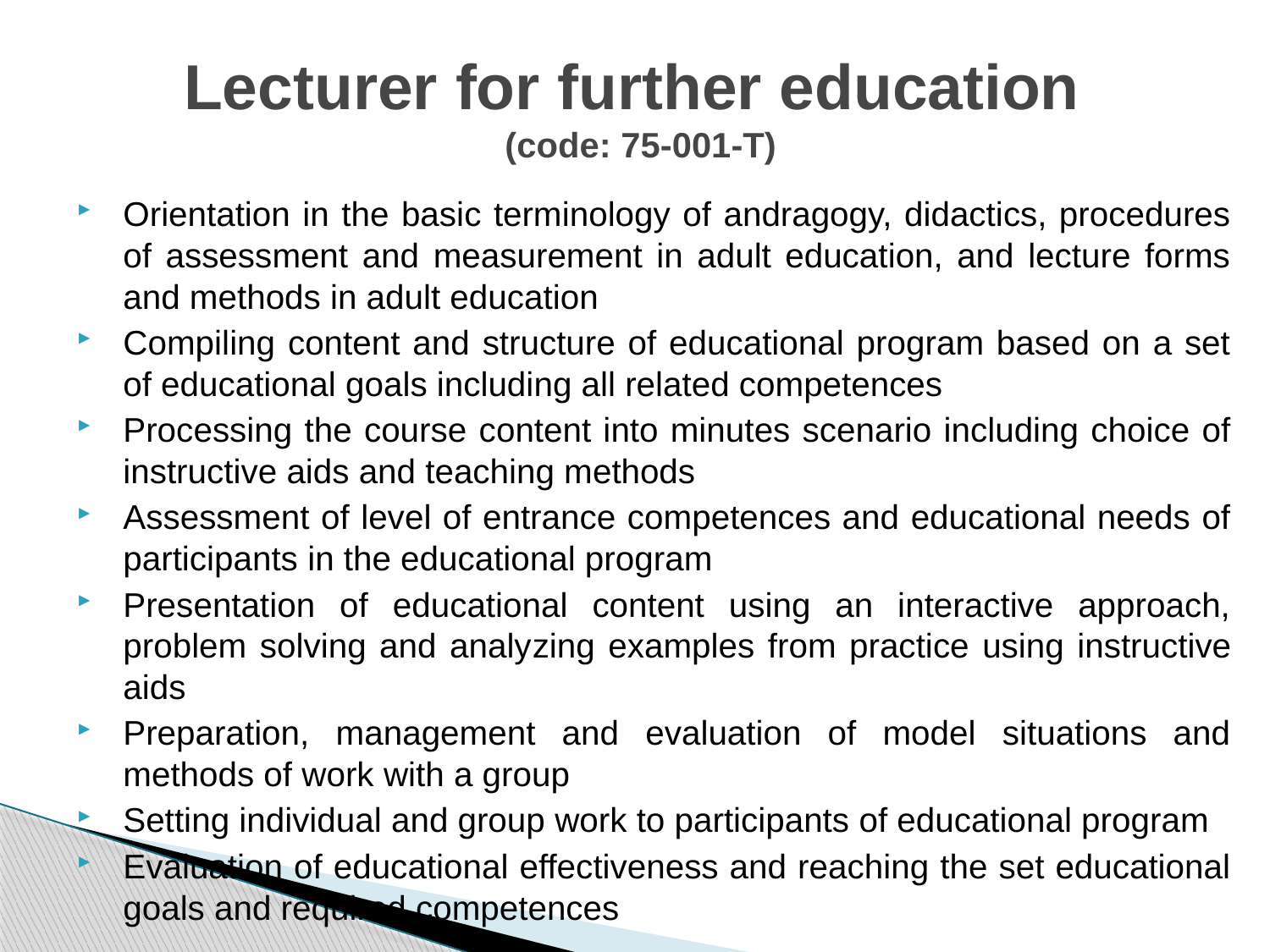

# Lecturer for further education (code: 75-001-T)
Orientation in the basic terminology of andragogy, didactics, procedures of assessment and measurement in adult education, and lecture forms and methods in adult education
Compiling content and structure of educational program based on a set of educational goals including all related competences
Processing the course content into minutes scenario including choice of instructive aids and teaching methods
Assessment of level of entrance competences and educational needs of participants in the educational program
Presentation of educational content using an interactive approach, problem solving and analyzing examples from practice using instructive aids
Preparation, management and evaluation of model situations and methods of work with a group
Setting individual and group work to participants of educational program
Evaluation of educational effectiveness and reaching the set educational goals and required competences